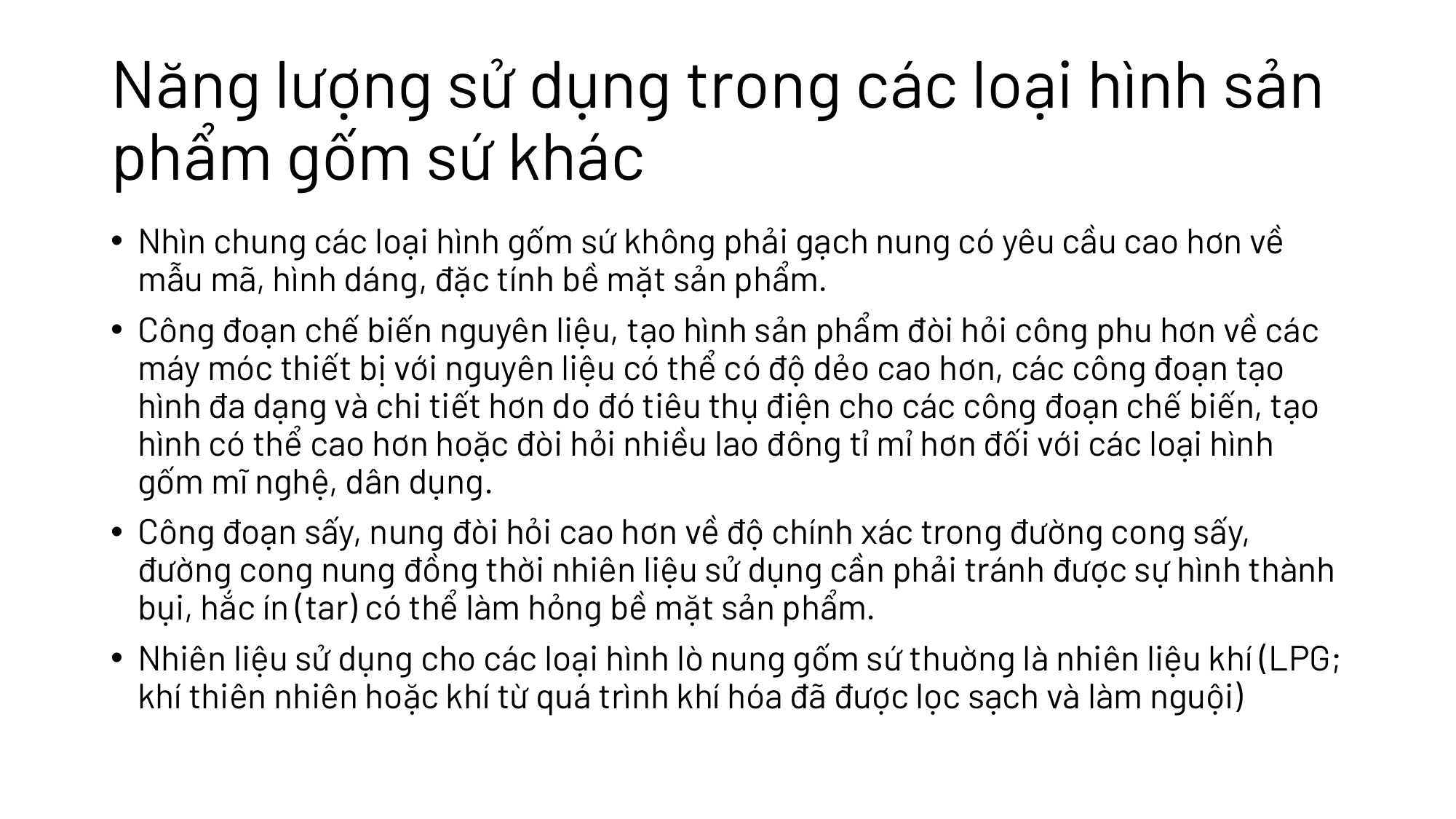

# Năng lượng sử dụng trong các loại hình sản phẩm gốm sứ khác
Nhìn chung các loại hình gốm sứ không phải gạch nung có yêu cầu cao hơn về mẫu mã, hình dáng, đặc tính bề mặt sản phẩm.
Công đoạn chế biến nguyên liệu, tạo hình sản phẩm đòi hỏi công phu hơn về các máy móc thiết bị với nguyên liệu có thể có độ dẻo cao hơn, các công đoạn tạo hình đa dạng và chi tiết hơn do đó tiêu thụ điện cho các công đoạn chế biến, tạo hình có thể cao hơn hoặc đòi hỏi nhiều lao đông tỉ mỉ hơn đối với các loại hình gốm mĩ nghệ, dân dụng.
Công đoạn sấy, nung đòi hỏi cao hơn về độ chính xác trong đường cong sấy, đường cong nung đồng thời nhiên liệu sử dụng cần phải tránh được sự hình thành bụi, hắc ín (tar) có thể làm hỏng bề mặt sản phẩm.
Nhiên liệu sử dụng cho các loại hình lò nung gốm sứ thuờng là nhiên liệu khí (LPG; khí thiên nhiên hoặc khí từ quá trình khí hóa đã được lọc sạch và làm nguội)